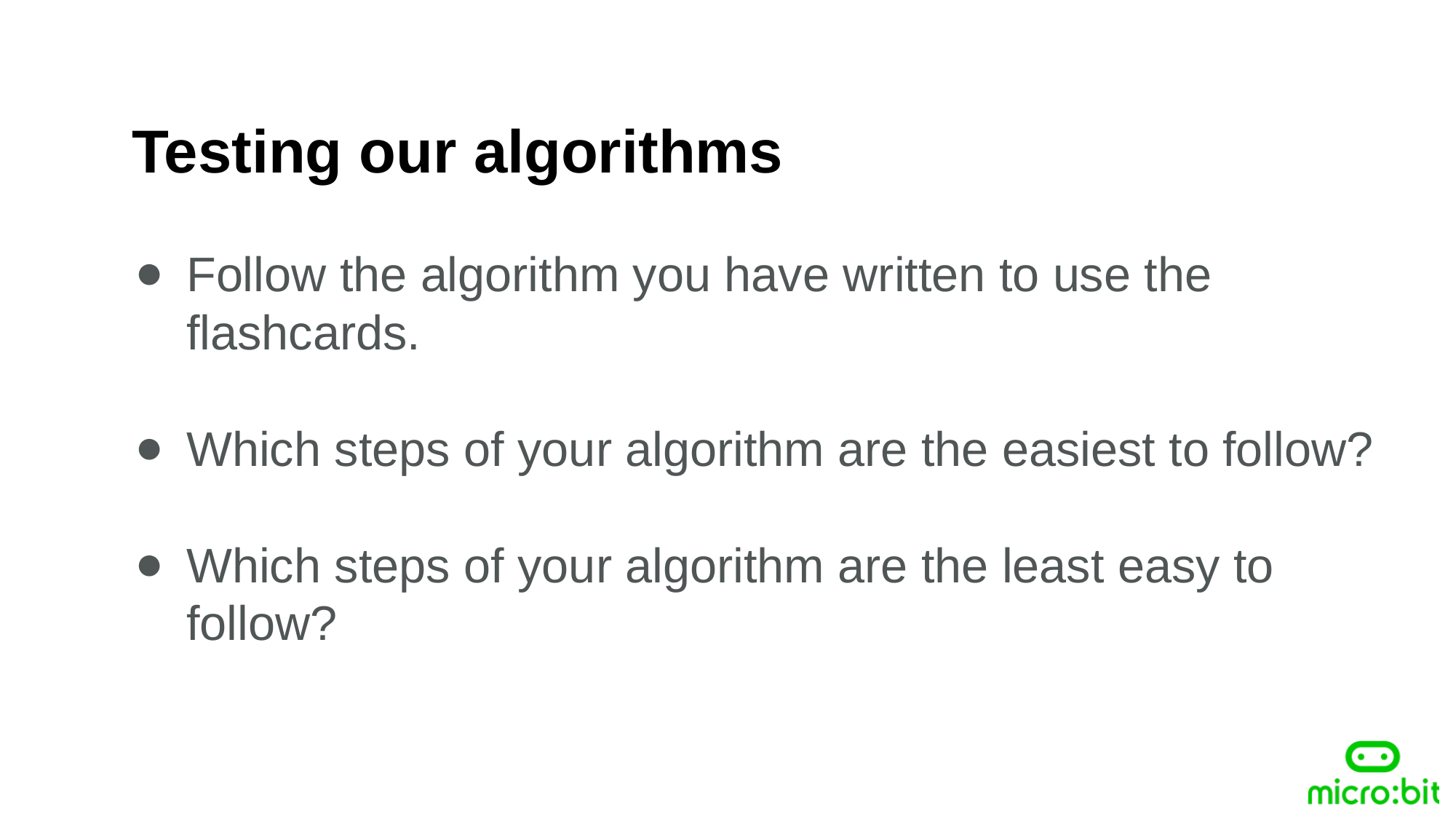

Testing our algorithms

Follow the algorithm you have written to use the flashcards.

Which steps of your algorithm are the easiest to follow?

Which steps of your algorithm are the least easy to follow?